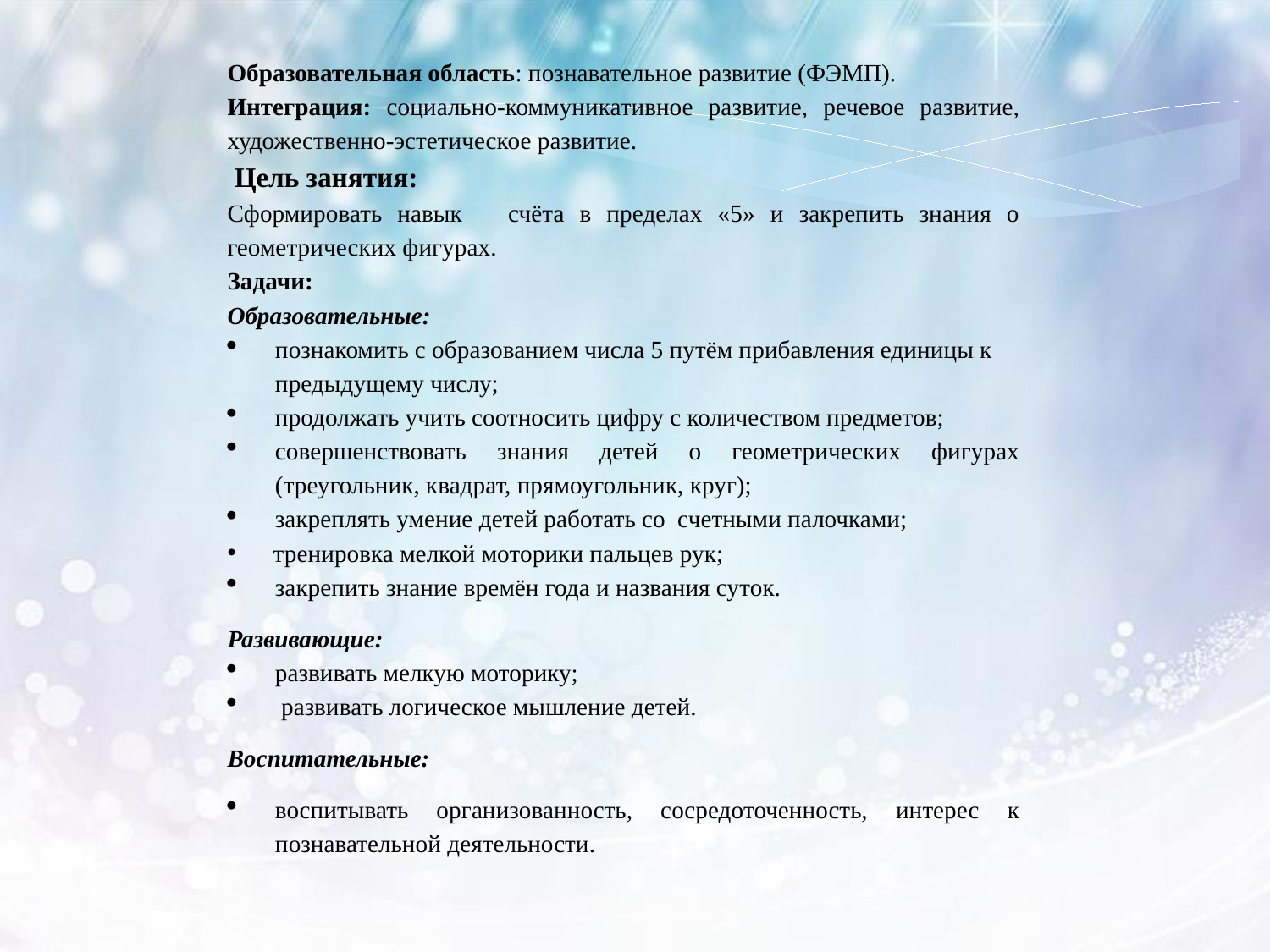

Образовательная область: познавательное развитие (ФЭМП).
Интеграция: социально-коммуникативное развитие, речевое развитие, художественно-эстетическое развитие.
 Цель занятия:
Сформировать навык   счёта в пределах «5» и закрепить знания о геометрических фигурах.
Задачи:
Образовательные:
познакомить с образованием числа 5 путём прибавления единицы к предыдущему числу;
продолжать учить соотносить цифру с количеством предметов;
совершенствовать знания детей о геометрических фигурах (треугольник, квадрат, прямоугольник, круг);
закреплять умение детей работать со  счетными палочками;
 тренировка мелкой моторики пальцев рук;
закрепить знание времён года и названия суток.
Развивающие:
развивать мелкую моторику;
 развивать логическое мышление детей.
Воспитательные:
воспитывать организованность, сосредоточенность, интерес к познавательной деятельности.